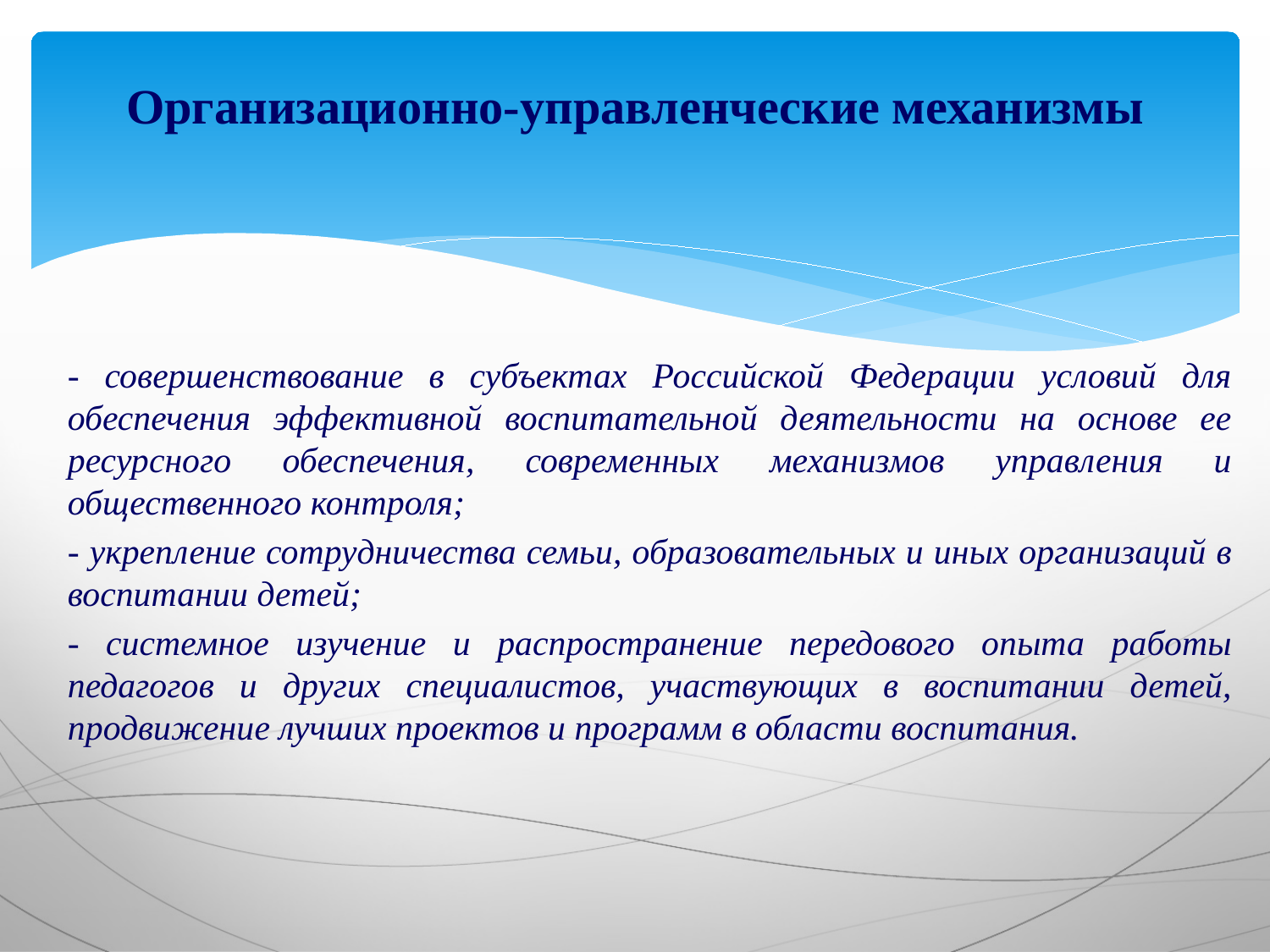

# Организационно-управленческие механизмы
- совершенствование в субъектах Российской Федерации условий для обеспечения эффективной воспитательной деятельности на основе ее ресурсного обеспечения, современных механизмов управления и общественного контроля;
- укрепление сотрудничества семьи, образовательных и иных организаций в воспитании детей;
- системное изучение и распространение передового опыта работы педагогов и других специалистов, участвующих в воспитании детей, продвижение лучших проектов и программ в области воспитания.